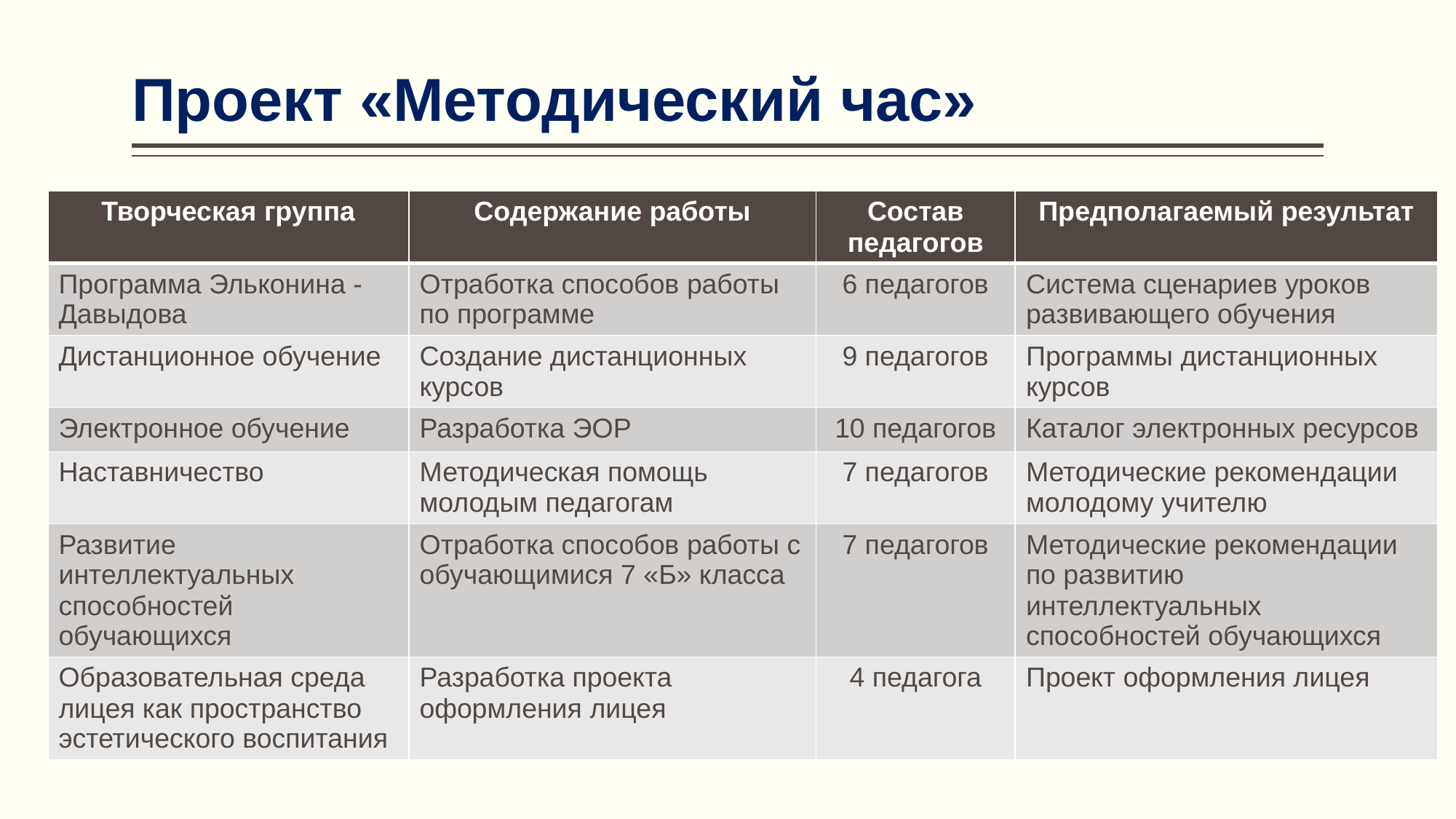

# Проект «Методический час»
| Творческая группа | Содержание работы | Состав педагогов | Предполагаемый результат |
| --- | --- | --- | --- |
| Программа Эльконина - Давыдова | Отработка способов работы по программе | 6 педагогов | Система сценариев уроков развивающего обучения |
| Дистанционное обучение | Создание дистанционных курсов | 9 педагогов | Программы дистанционных курсов |
| Электронное обучение | Разработка ЭОР | 10 педагогов | Каталог электронных ресурсов |
| Наставничество | Методическая помощь молодым педагогам | 7 педагогов | Методические рекомендации молодому учителю |
| Развитие интеллектуальных способностей обучающихся | Отработка способов работы с обучающимися 7 «Б» класса | 7 педагогов | Методические рекомендации по развитию интеллектуальных способностей обучающихся |
| Образовательная среда лицея как пространство эстетического воспитания | Разработка проекта оформления лицея | 4 педагога | Проект оформления лицея |